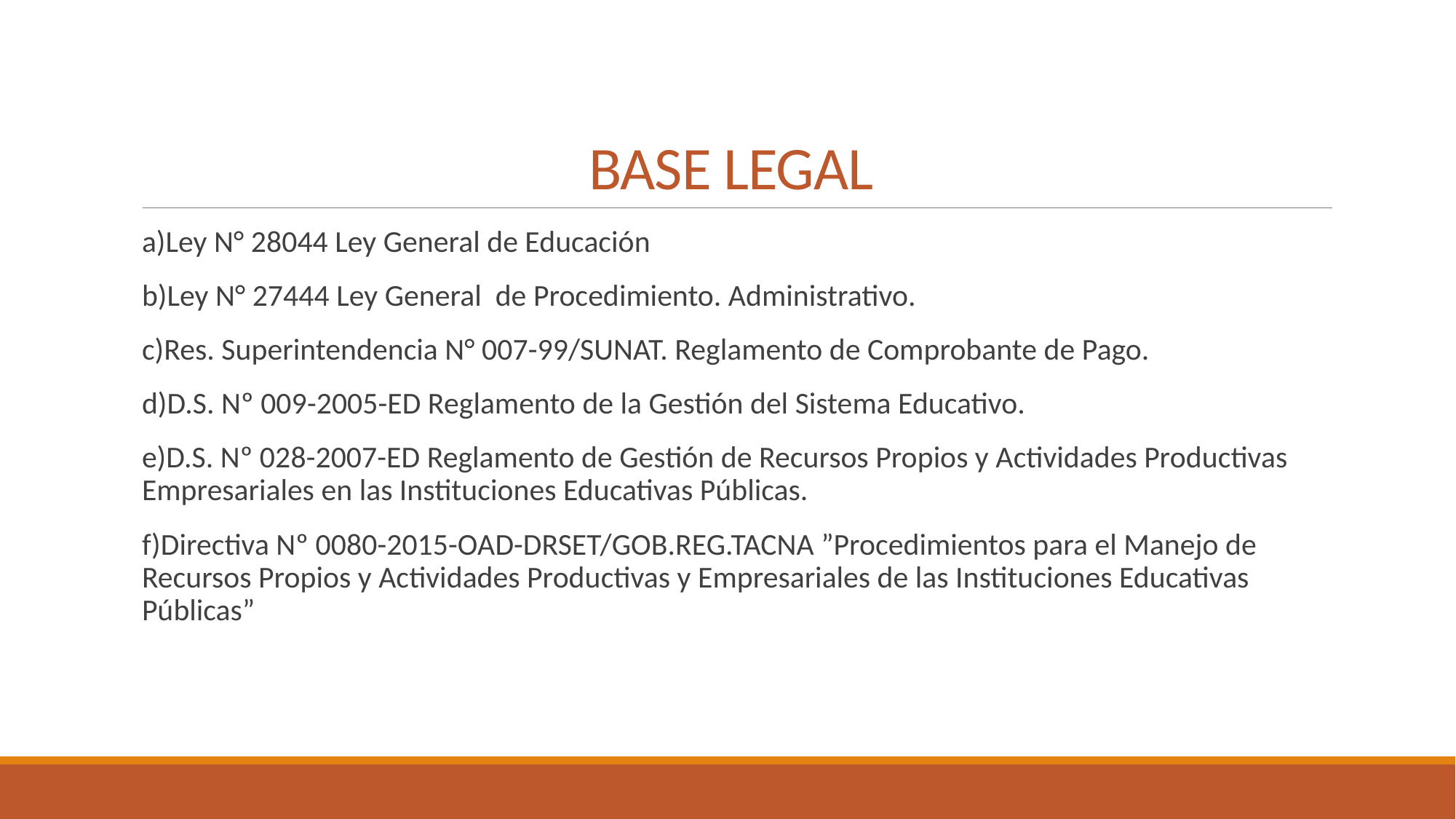

# BASE LEGAL
a)Ley N° 28044 Ley General de Educación
b)Ley N° 27444 Ley General  de Procedimiento. Administrativo.
c)Res. Superintendencia N° 007-99/SUNAT. Reglamento de Comprobante de Pago.
d)D.S. Nº 009-2005-ED Reglamento de la Gestión del Sistema Educativo.
e)D.S. Nº 028-2007-ED Reglamento de Gestión de Recursos Propios y Actividades Productivas Empresariales en las Instituciones Educativas Públicas.
f)Directiva Nº 0080-2015-OAD-DRSET/GOB.REG.TACNA ”Procedimientos para el Manejo de Recursos Propios y Actividades Productivas y Empresariales de las Instituciones Educativas Públicas”